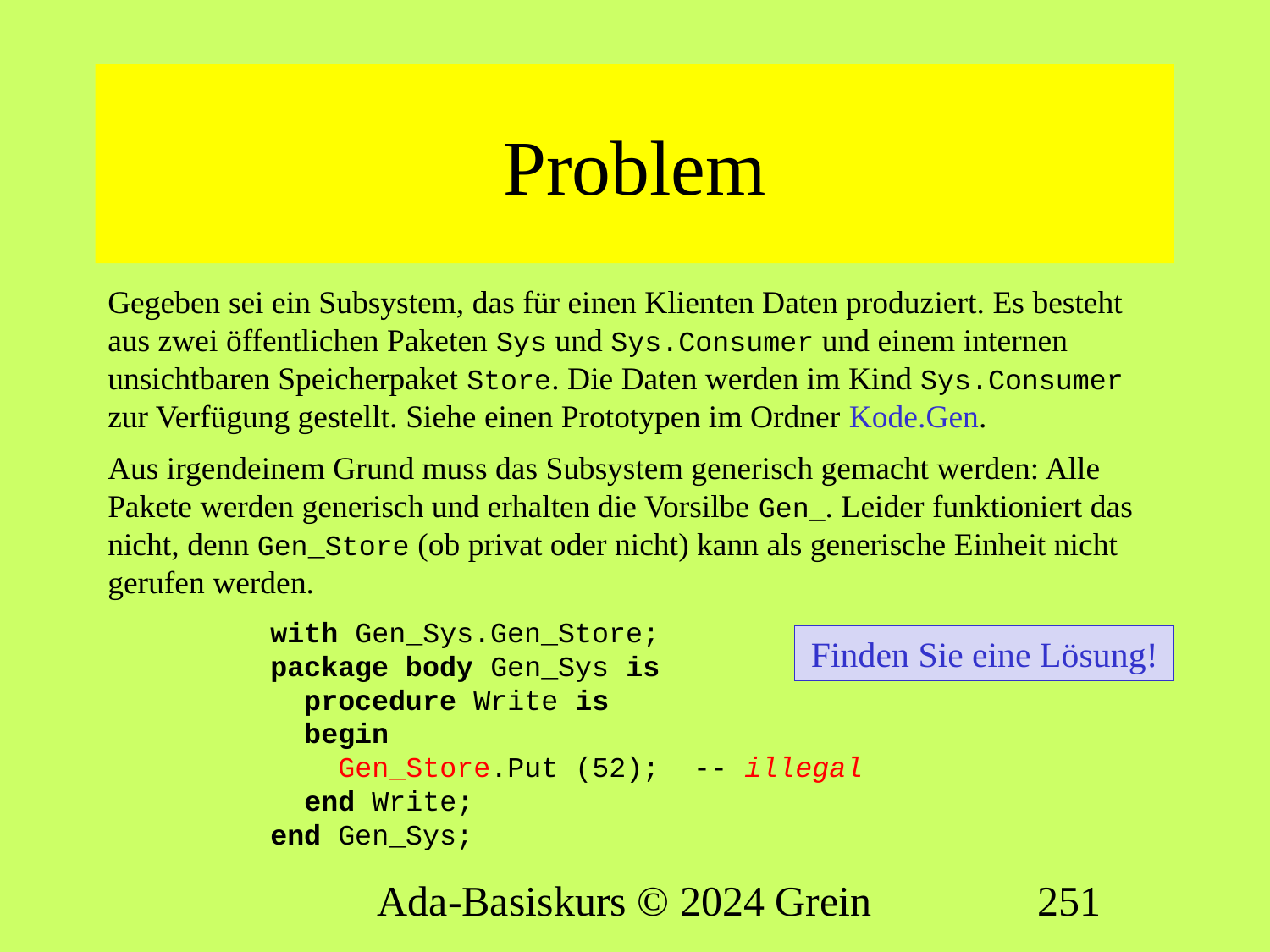

# Problem
Gegeben sei ein Subsystem, das für einen Klienten Daten produziert. Es besteht aus zwei öffentlichen Paketen Sys und Sys.Consumer und einem internen unsichtbaren Speicherpaket Store. Die Daten werden im Kind Sys.Consumer zur Verfügung gestellt. Siehe einen Prototypen im Ordner Kode.Gen.
Aus irgendeinem Grund muss das Subsystem generisch gemacht werden: Alle Pakete werden generisch und erhalten die Vorsilbe Gen_. Leider funktioniert das nicht, denn Gen_Store (ob privat oder nicht) kann als generische Einheit nicht gerufen werden.
with Gen_Sys.Gen_Store;
package body Gen_Sys is
  procedure Write is
  begin
    Gen_Store.Put (52);  -- illegal
  end Write;
end Gen_Sys;
Finden Sie eine Lösung!
Ada-Basiskurs © 2024 Grein
251